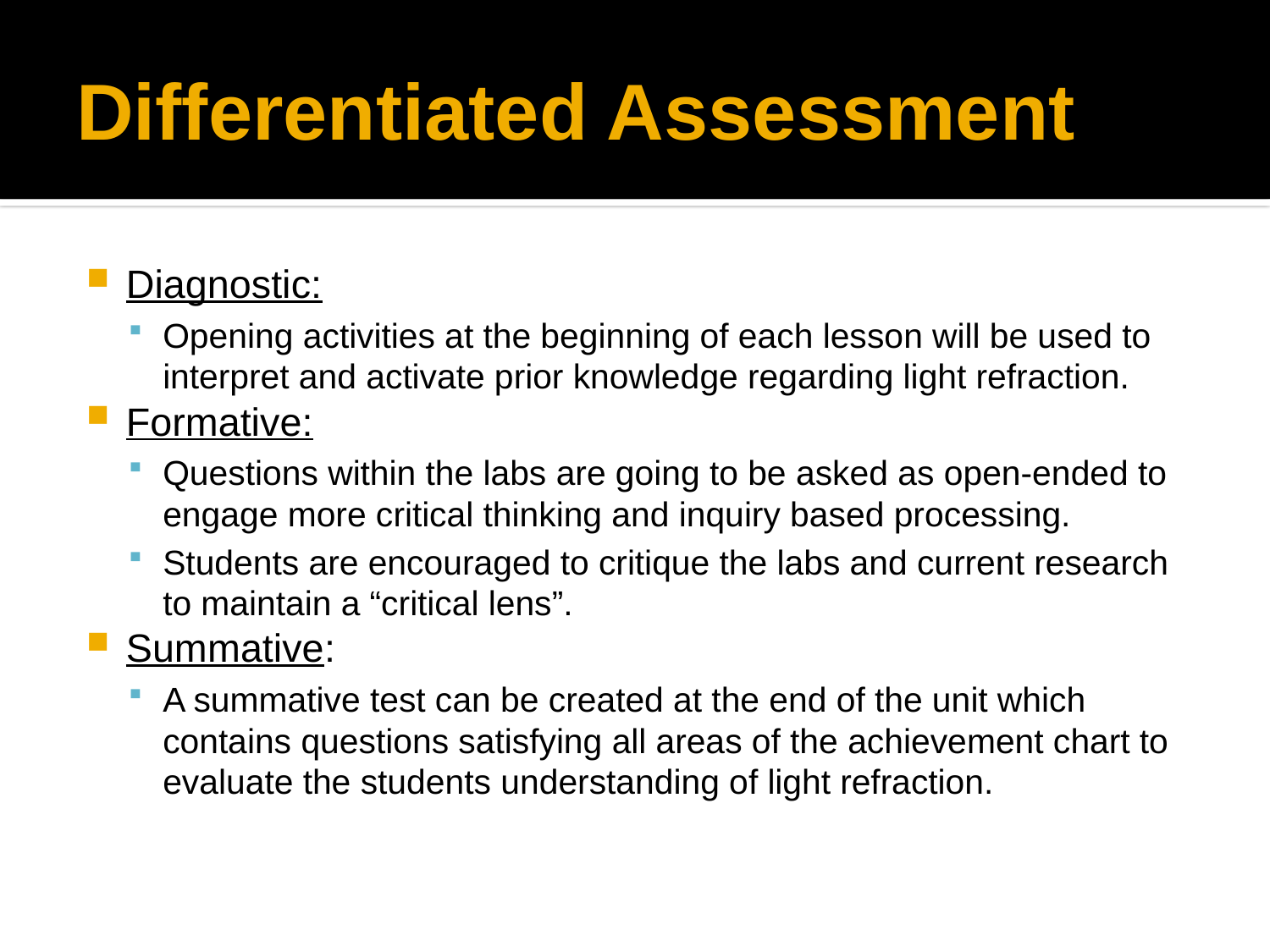

# Differentiated Assessment
Diagnostic:
Opening activities at the beginning of each lesson will be used to interpret and activate prior knowledge regarding light refraction.
Formative:
Questions within the labs are going to be asked as open-ended to engage more critical thinking and inquiry based processing.
Students are encouraged to critique the labs and current research to maintain a “critical lens”.
Summative:
A summative test can be created at the end of the unit which contains questions satisfying all areas of the achievement chart to evaluate the students understanding of light refraction.